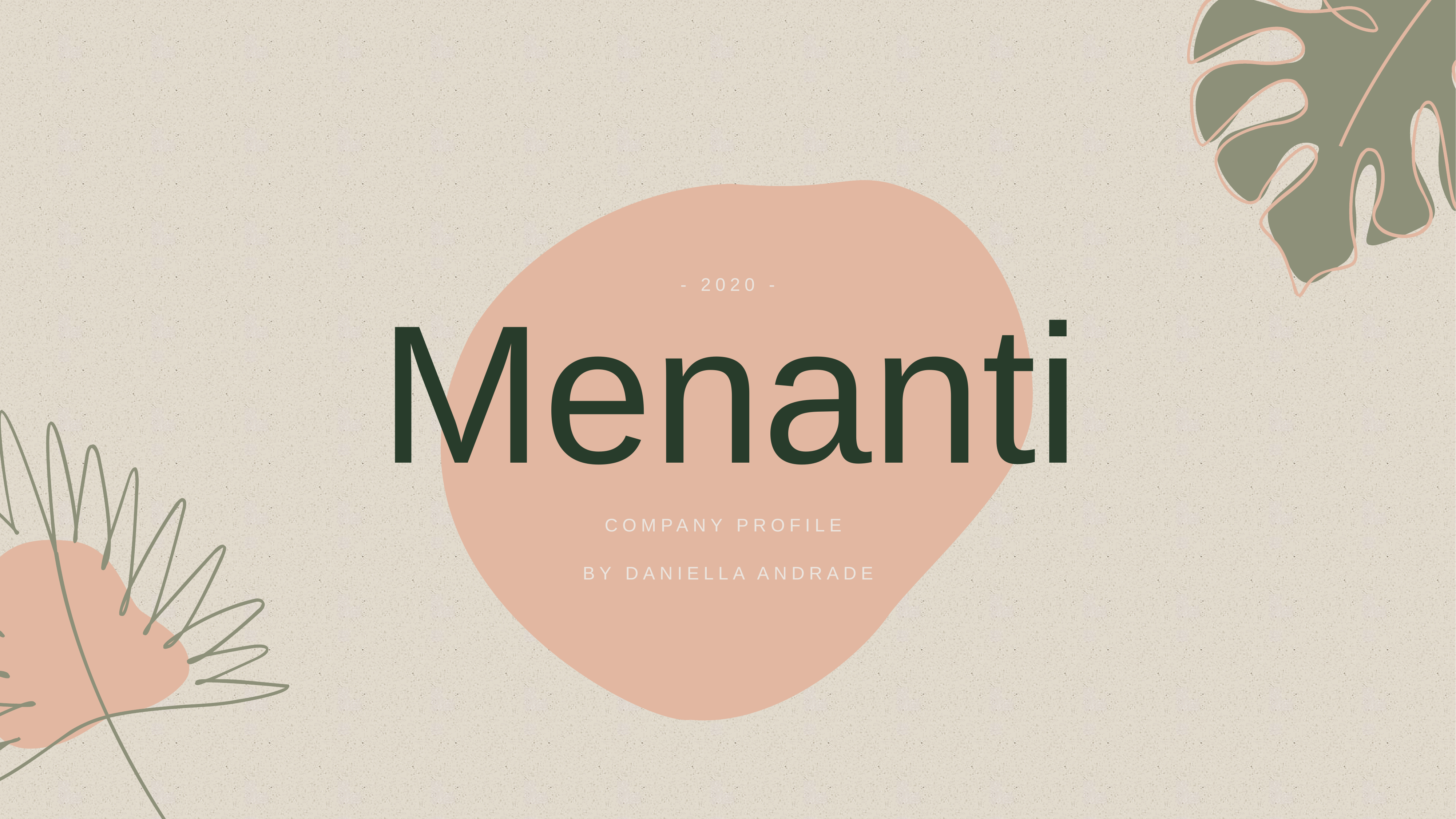

- 2020 -
Menanti

COMPANY PROFILE
BY DANIELLA ANDRADE